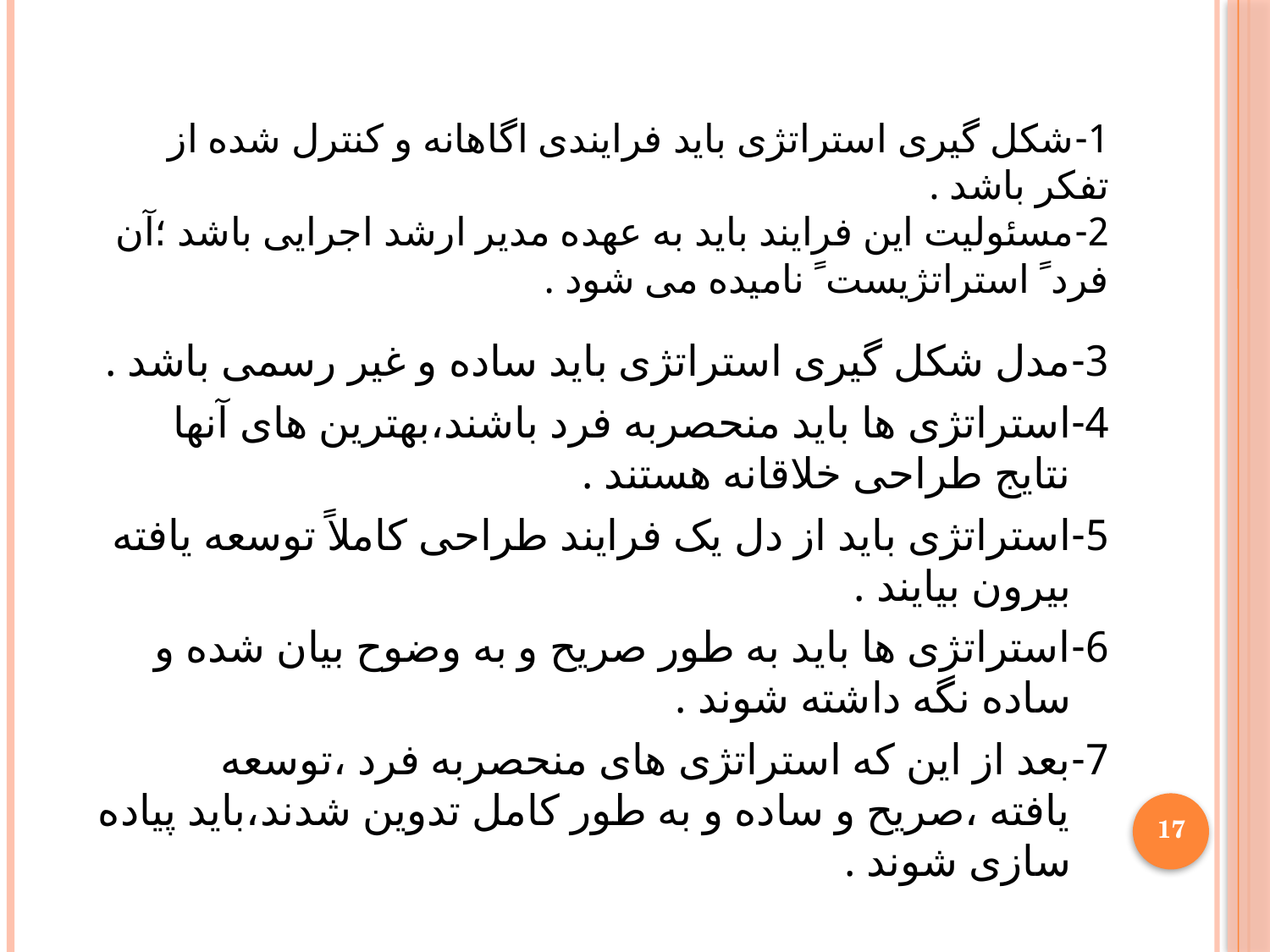

# 1-شکل گیری استراتژی باید فرایندی اگاهانه و کنترل شده از تفکر باشد . 2-مسئولیت این فرایند باید به عهده مدیر ارشد اجرایی باشد ؛آن فرد ً استراتژیست ً نامیده می شود .
3-مدل شکل گیری استراتژی باید ساده و غیر رسمی باشد .
4-استراتژی ها باید منحصربه فرد باشند،بهترین های آنها نتایج طراحی خلاقانه هستند .
5-استراتژی باید از دل یک فرایند طراحی کاملاً توسعه یافته بیرون بیایند .
6-استراتژی ها باید به طور صریح و به وضوح بیان شده و ساده نگه داشته شوند .
7-بعد از این که استراتژی های منحصربه فرد ،توسعه یافته ،صریح و ساده و به طور کامل تدوین شدند،باید پیاده سازی شوند .
17